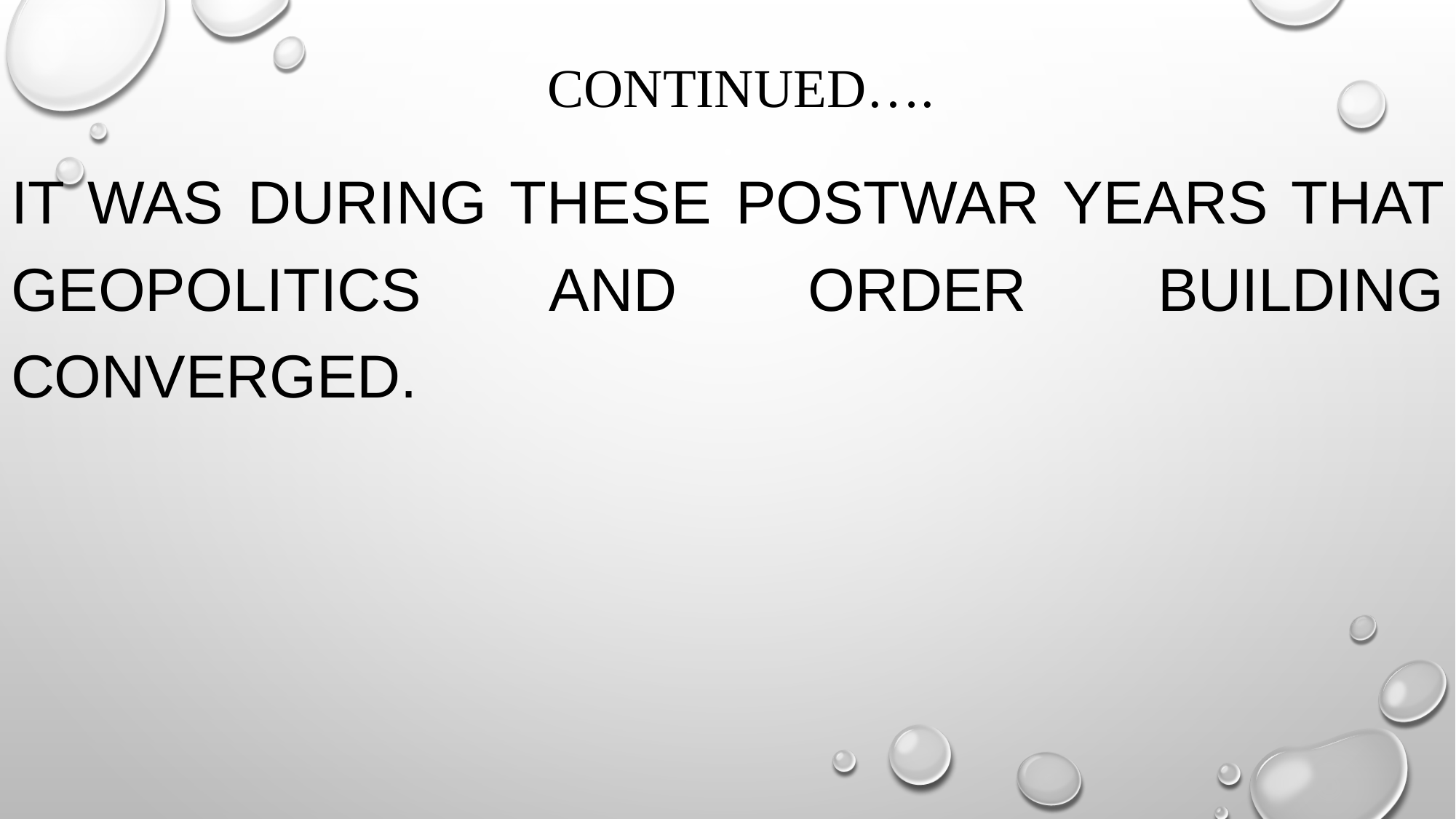

# continued….
It was during these postwar years that geopolitics and order building converged.